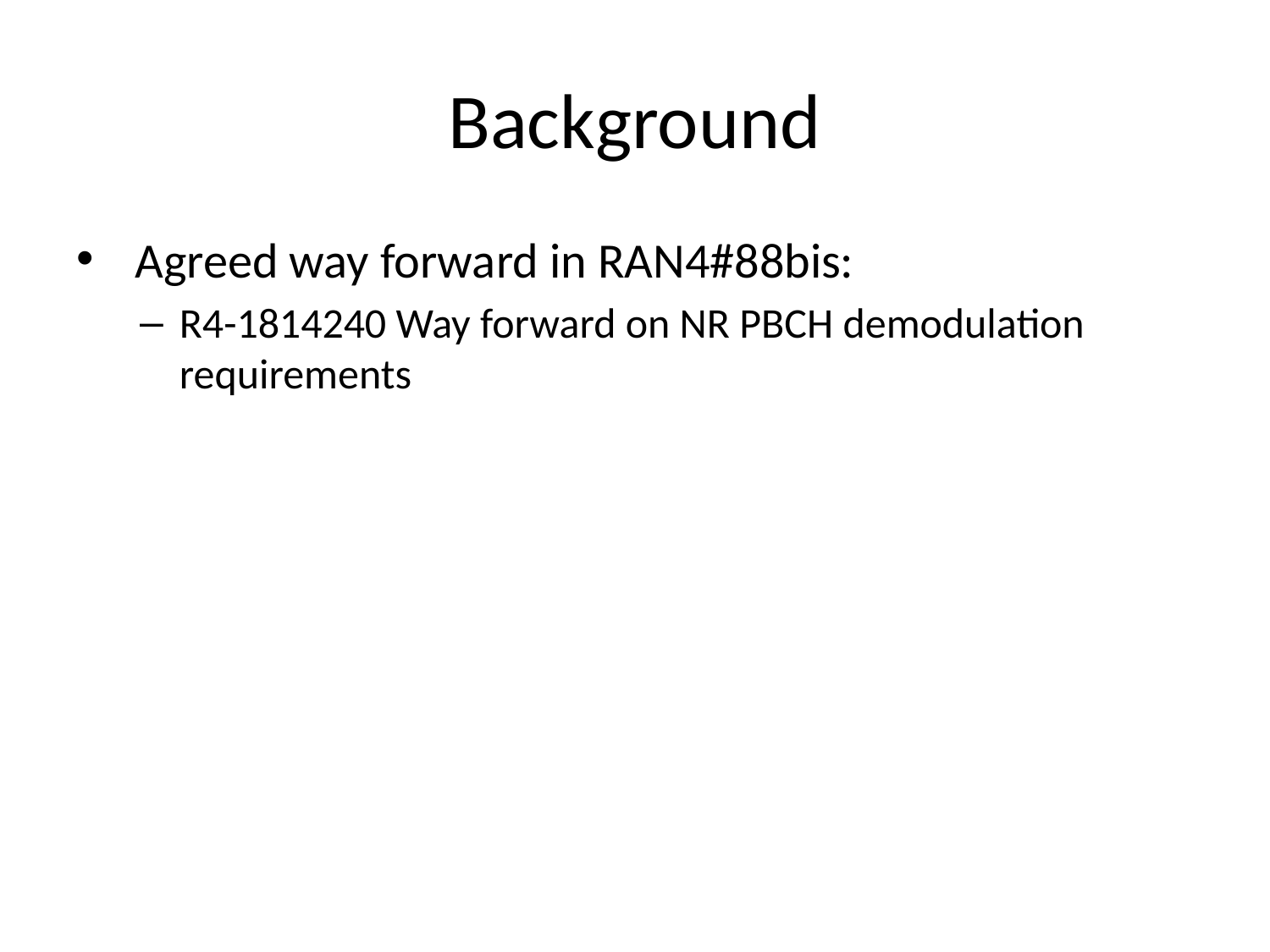

# Background
 Agreed way forward in RAN4#88bis:
R4-1814240 Way forward on NR PBCH demodulation requirements